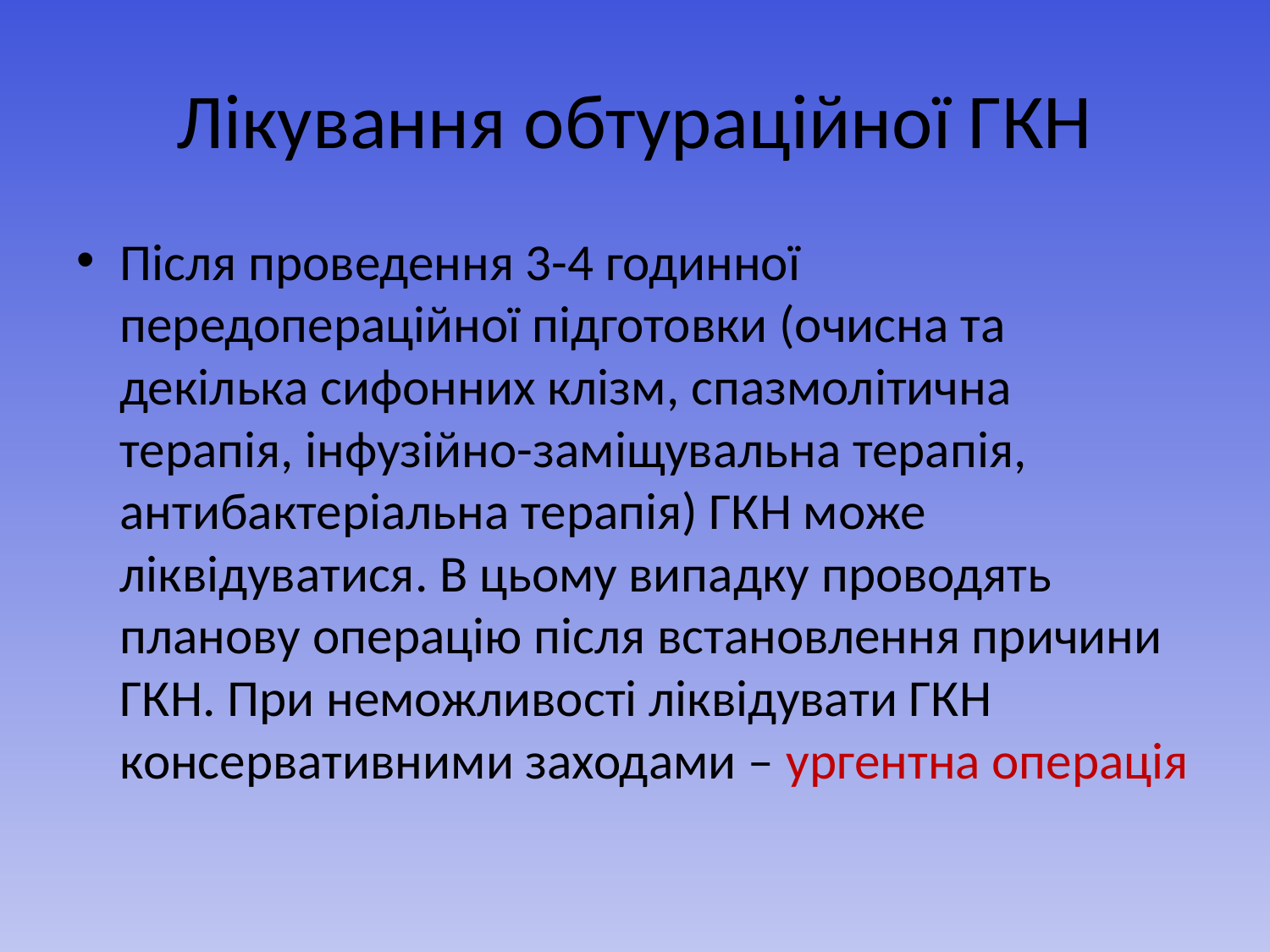

# Лікування обтураційної ГКН
Після проведення 3-4 годинної передопераційної підготовки (очисна та декілька сифонних клізм, спазмолітична терапія, інфузійно-заміщувальна терапія, антибактеріальна терапія) ГКН може ліквідуватися. В цьому випадку проводять планову операцію після встановлення причини ГКН. При неможливості ліквідувати ГКН консервативними заходами – ургентна операція